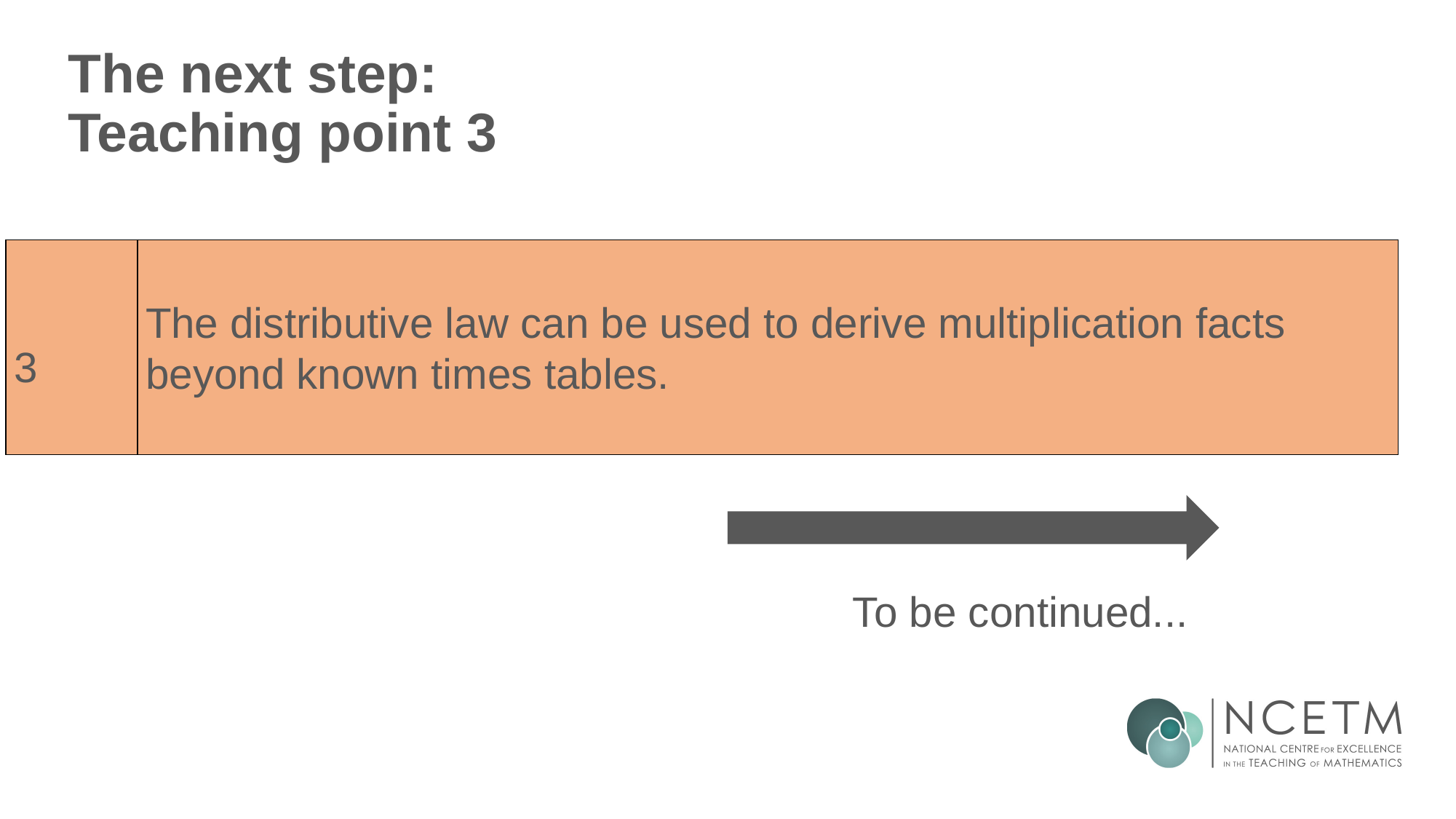

# The next step: Teaching point 3
| 3 | The distributive law can be used to derive multiplication facts beyond known times tables. |
| --- | --- |

To be continued...